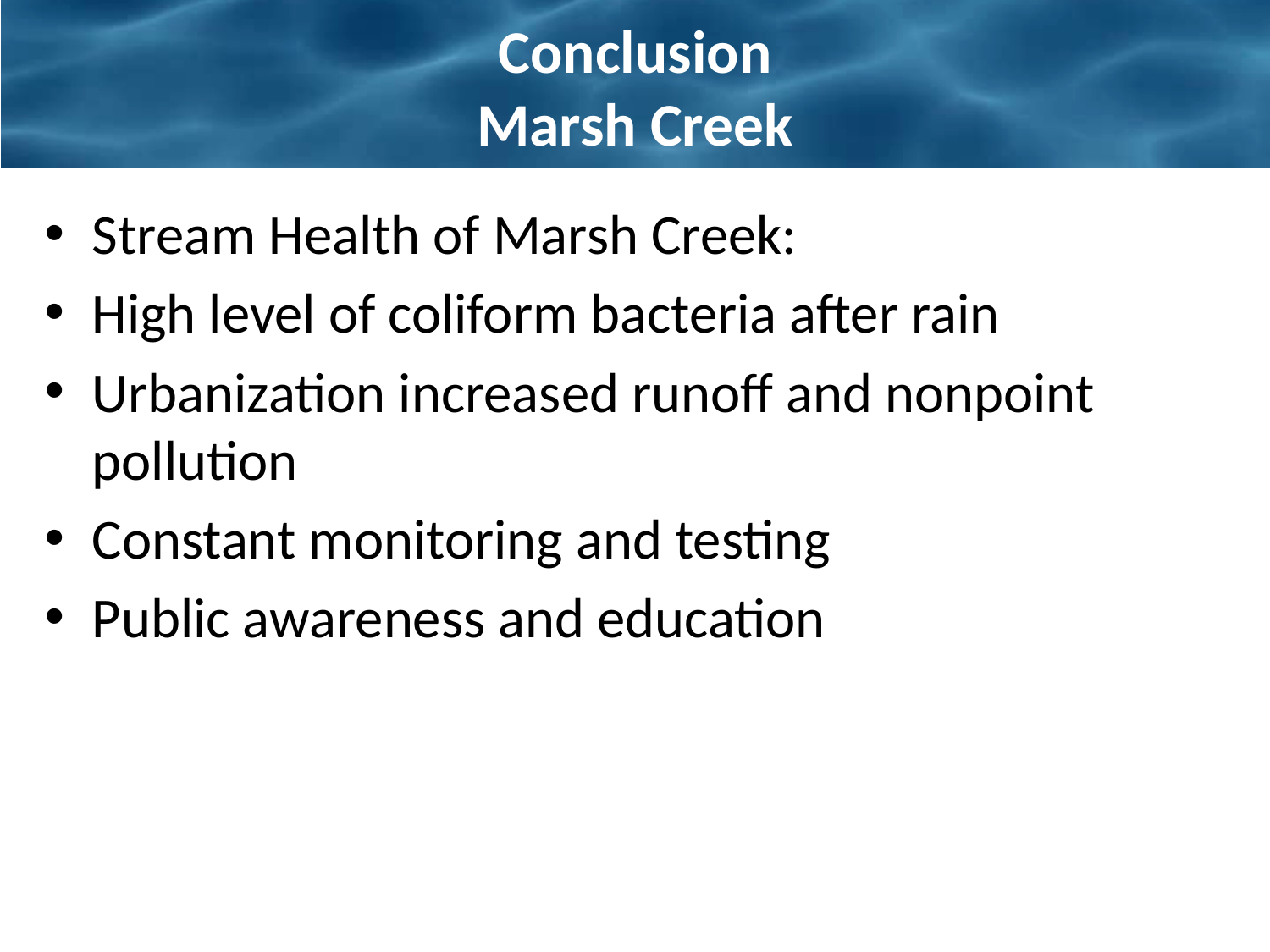

# Conclusion Marsh Creek
Stream Health of Marsh Creek:
High level of coliform bacteria after rain
Urbanization increased runoff and nonpoint pollution
Constant monitoring and testing
Public awareness and education